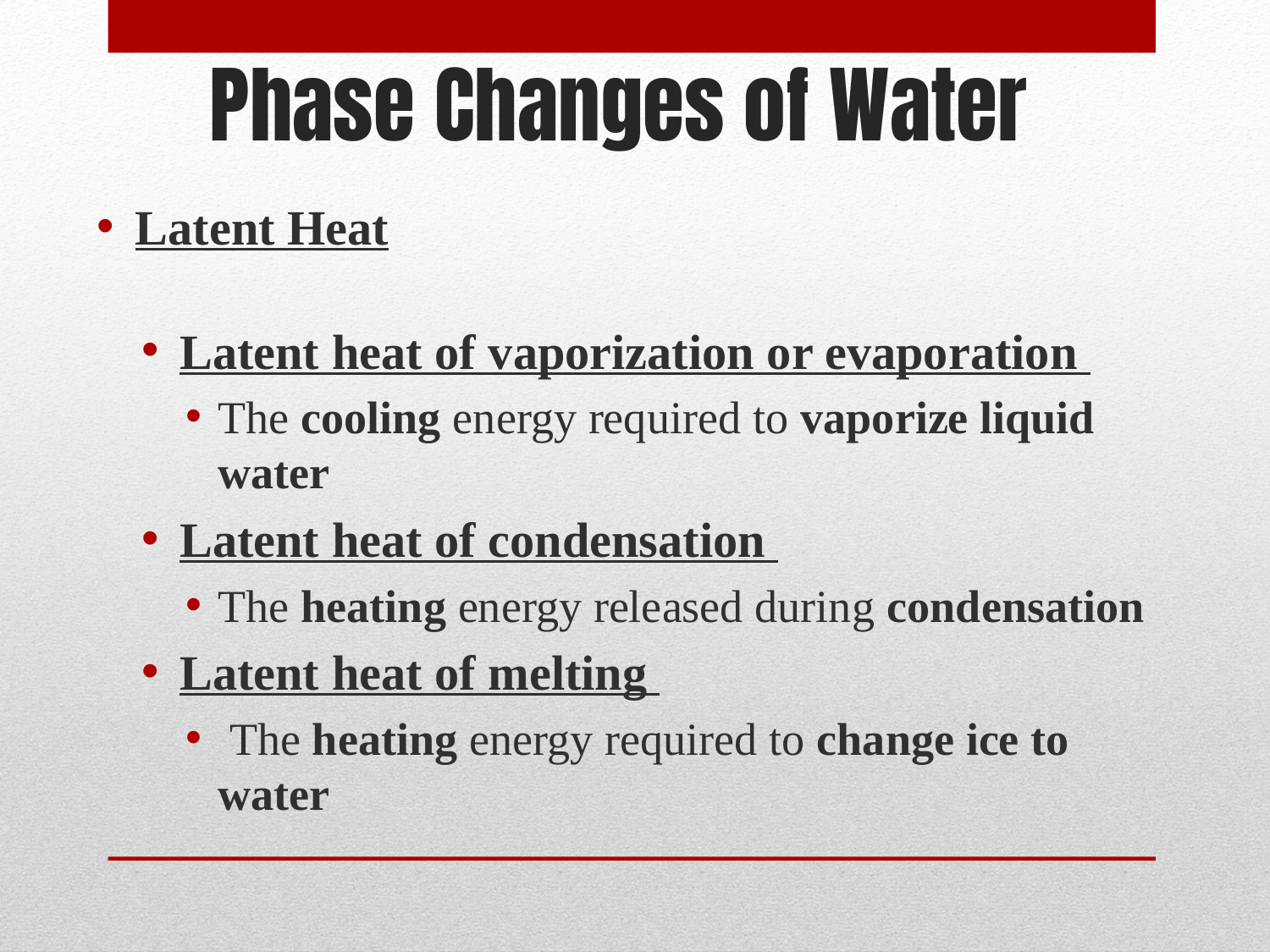

Phase Changes of Water
Latent Heat

Latent heat of vaporization or evaporation
The cooling energy required to vaporize liquid water
Latent heat of condensation
The heating energy released during condensation
Latent heat of melting
 The heating energy required to change ice to water